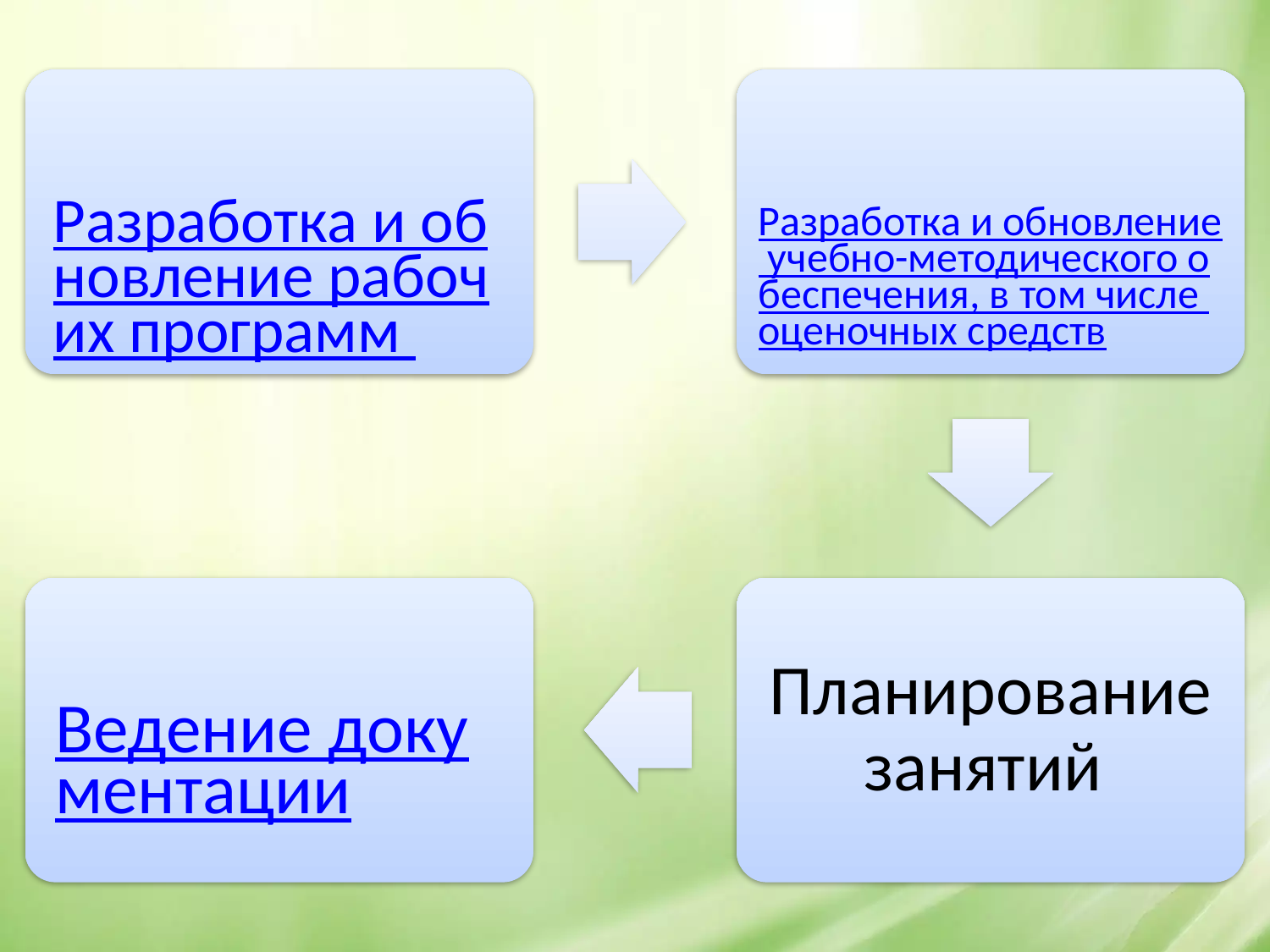

Разработка и обновление рабочих программ
Разработка и обновление учебно-методического обеспечения, в том числе оценочных средств

Ведение документации
Планирование занятий